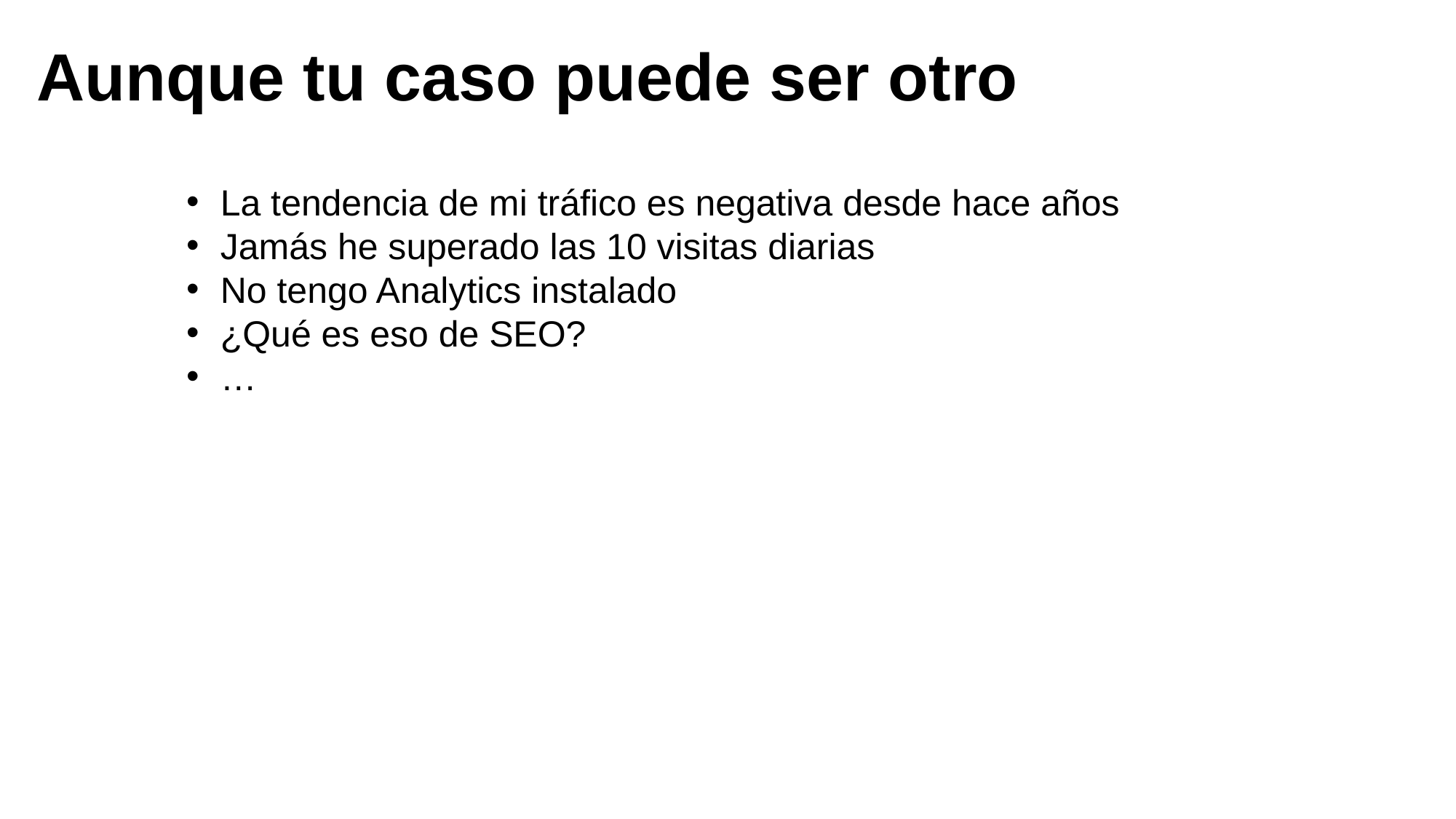

# Aunque tu caso puede ser otro
La tendencia de mi tráfico es negativa desde hace años
Jamás he superado las 10 visitas diarias
No tengo Analytics instalado
¿Qué es eso de SEO?
…